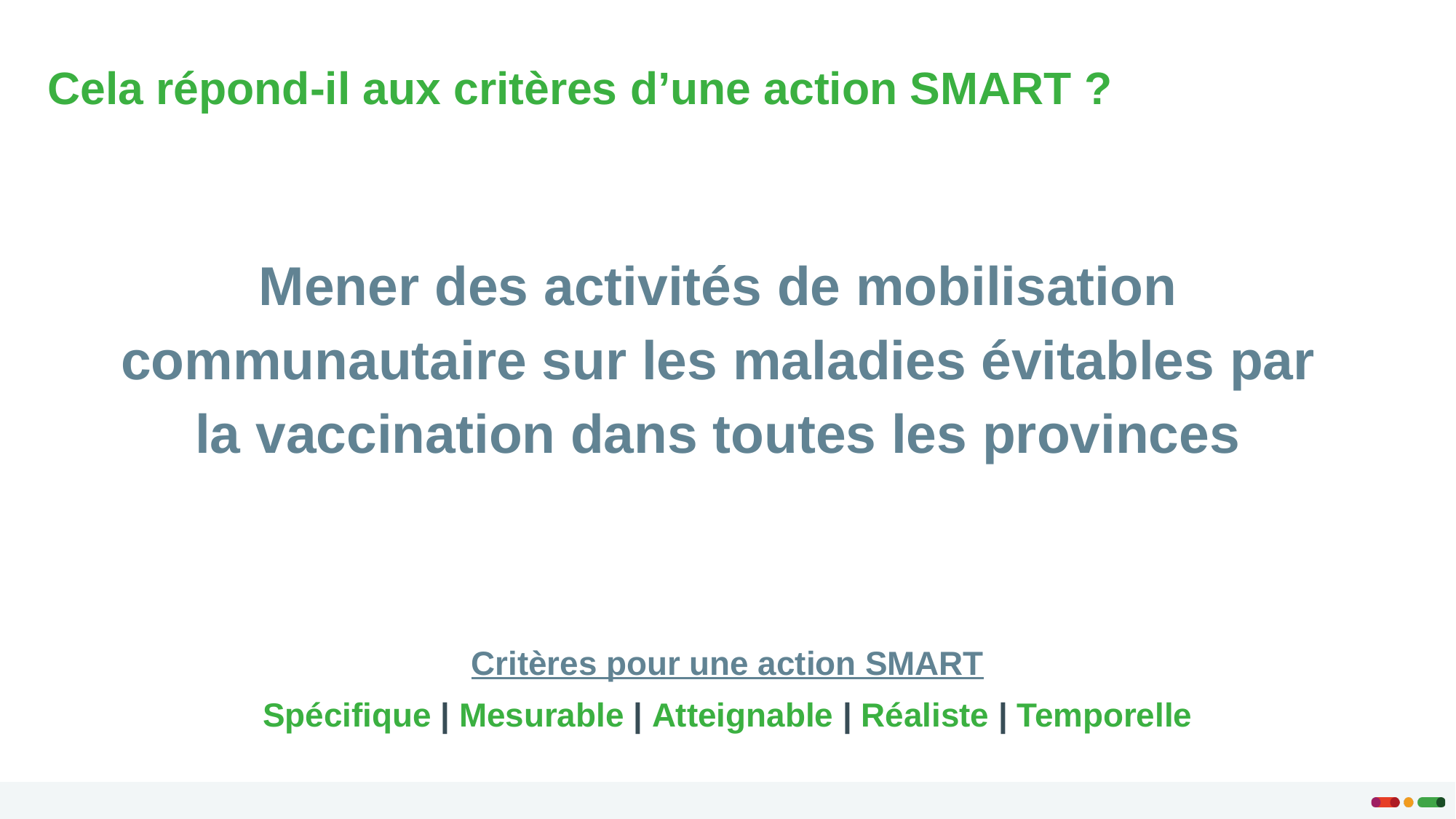

Cela répond-il aux critères d’une action SMART ?
Mener des activités de mobilisation communautaire sur les maladies évitables par la vaccination dans toutes les provinces
Critères pour une action SMART
Spécifique​ | Mesurable | Atteignable | Réaliste | Temporelle​